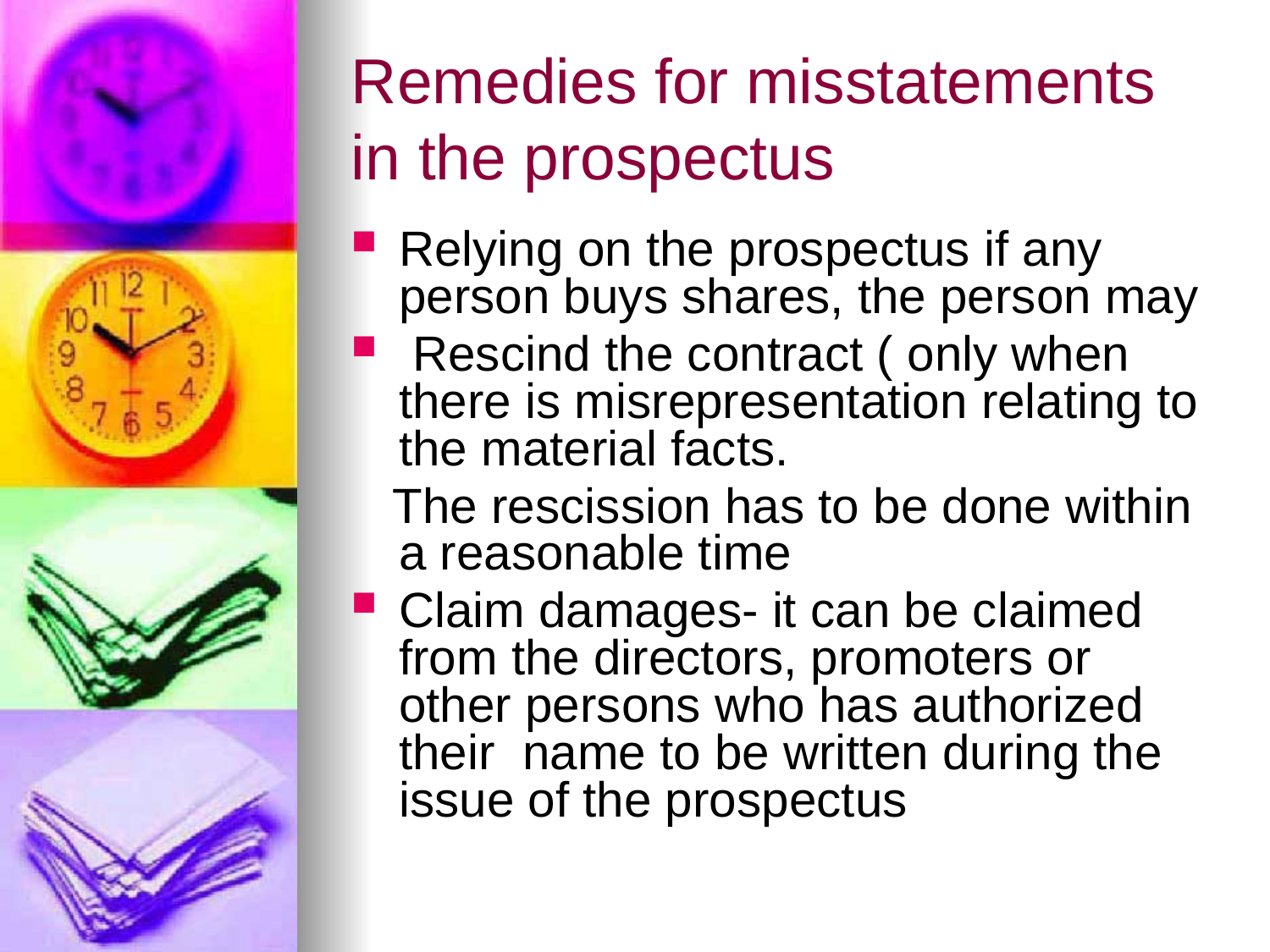

# Remedies for misstatements in the prospectus
Relying on the prospectus if any person buys shares, the person may
 Rescind the contract ( only when there is misrepresentation relating to the material facts.
   The rescission has to be done within a reasonable time
Claim damages- it can be claimed from the directors, promoters or other persons who has authorized their  name to be written during the issue of the prospectus